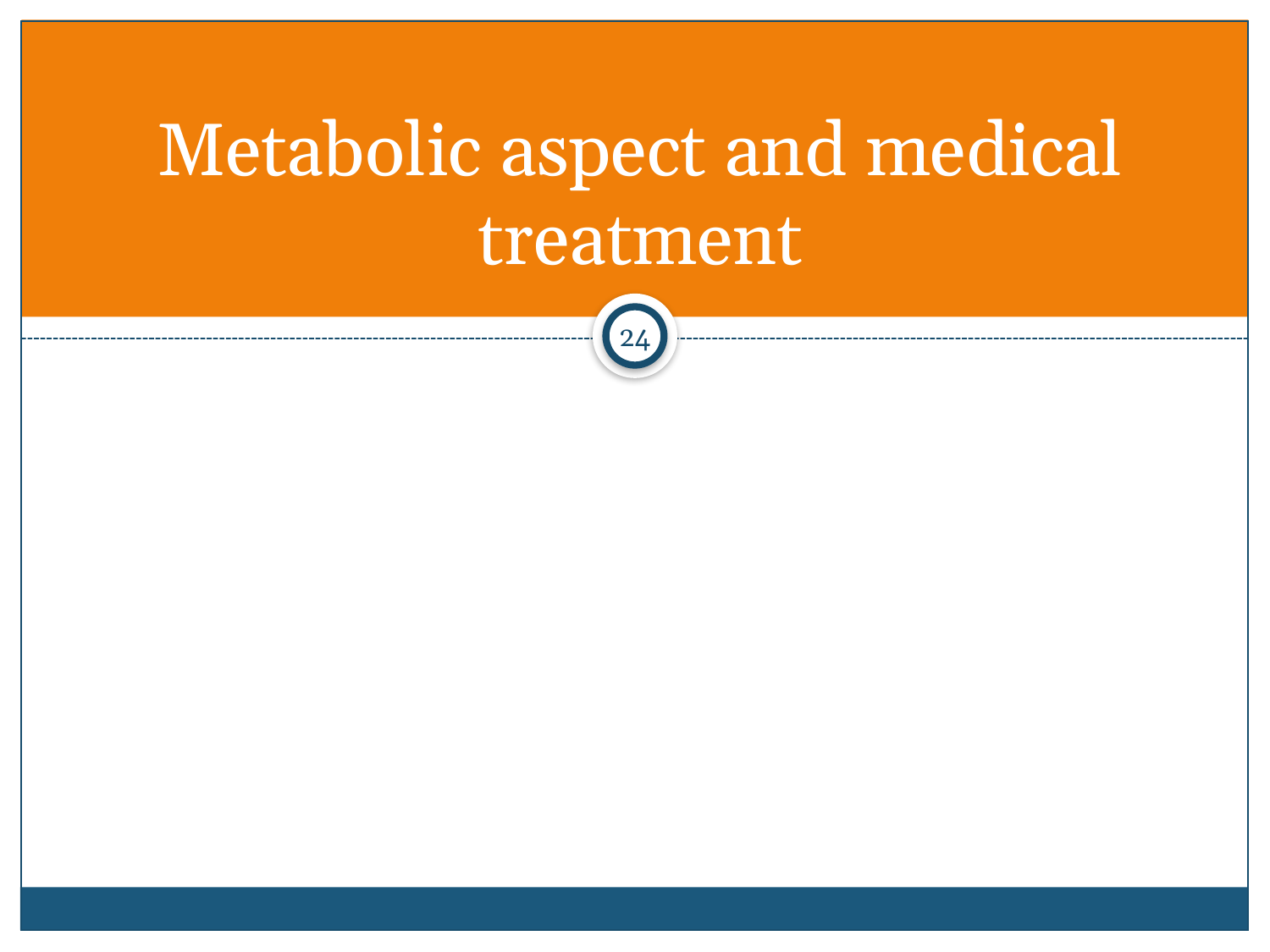

# Metabolic aspect and medical treatment
24